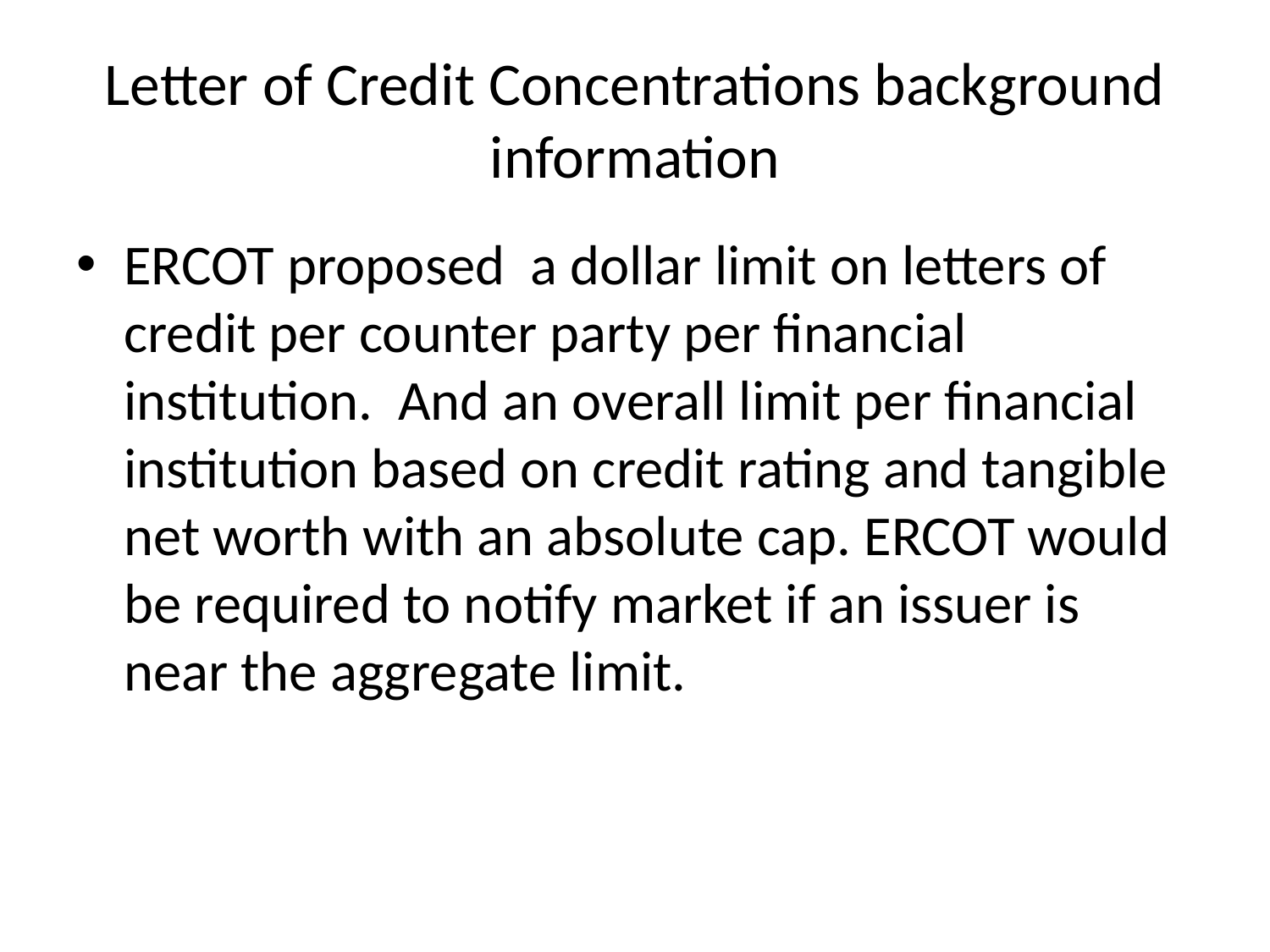

# Letter of Credit Concentrations background information
ERCOT proposed  a dollar limit on letters of credit per counter party per financial institution.  And an overall limit per financial institution based on credit rating and tangible net worth with an absolute cap. ERCOT would be required to notify market if an issuer is near the aggregate limit.